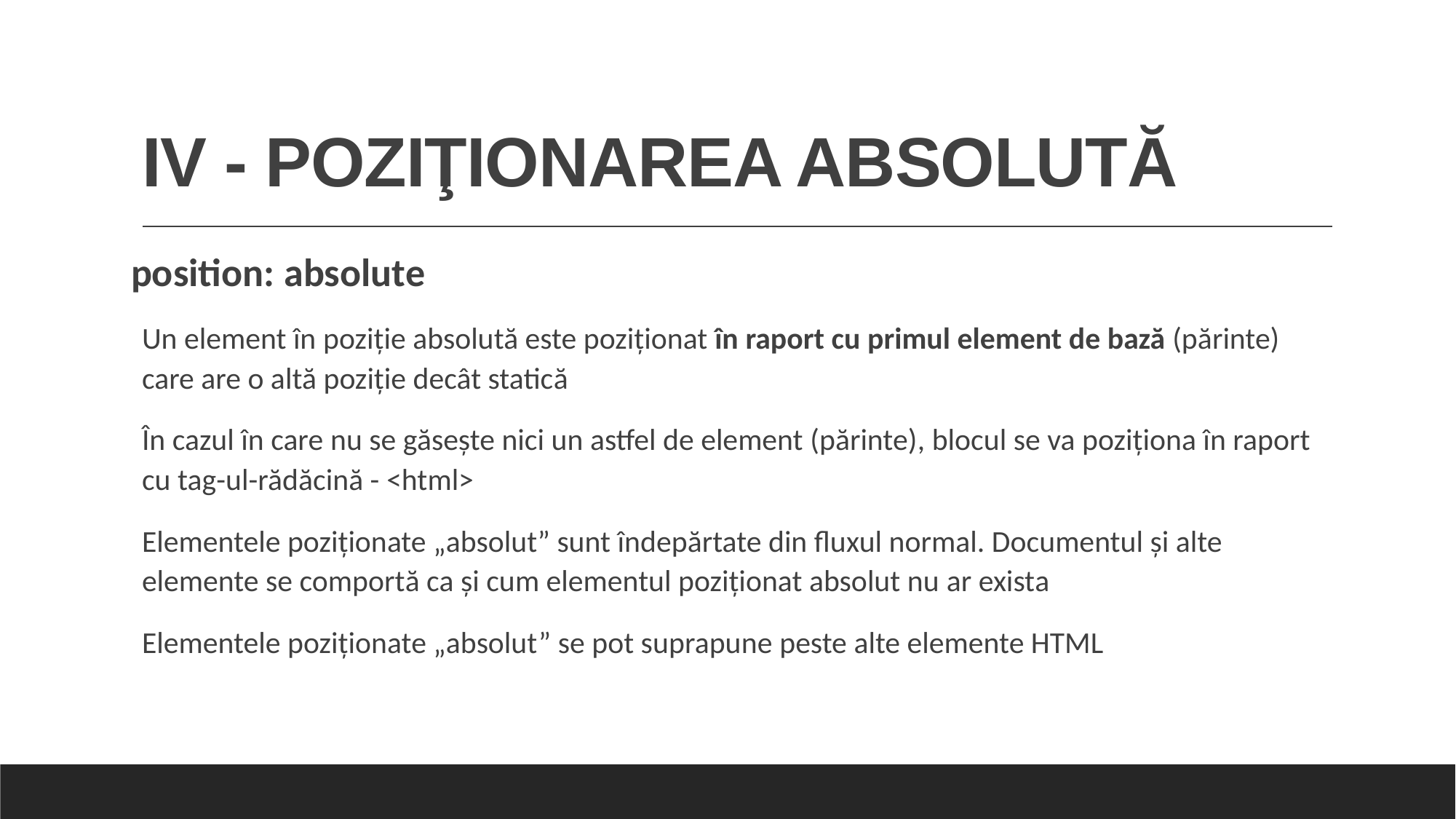

# IV - POZIŢIONAREA ABSOLUTĂ
position: absolute
Un element în poziție absolută este poziționat în raport cu primul element de bază (părinte) care are o altă poziție decât statică
În cazul în care nu se găsește nici un astfel de element (părinte), blocul se va poziţiona în raport cu tag-ul-rădăcină - <html>
Elementele poziționate „absolut” sunt îndepărtate din fluxul normal. Documentul și alte elemente se comportă ca şi cum elementul poziționat absolut nu ar exista
Elementele poziționate „absolut” se pot suprapune peste alte elemente HTML